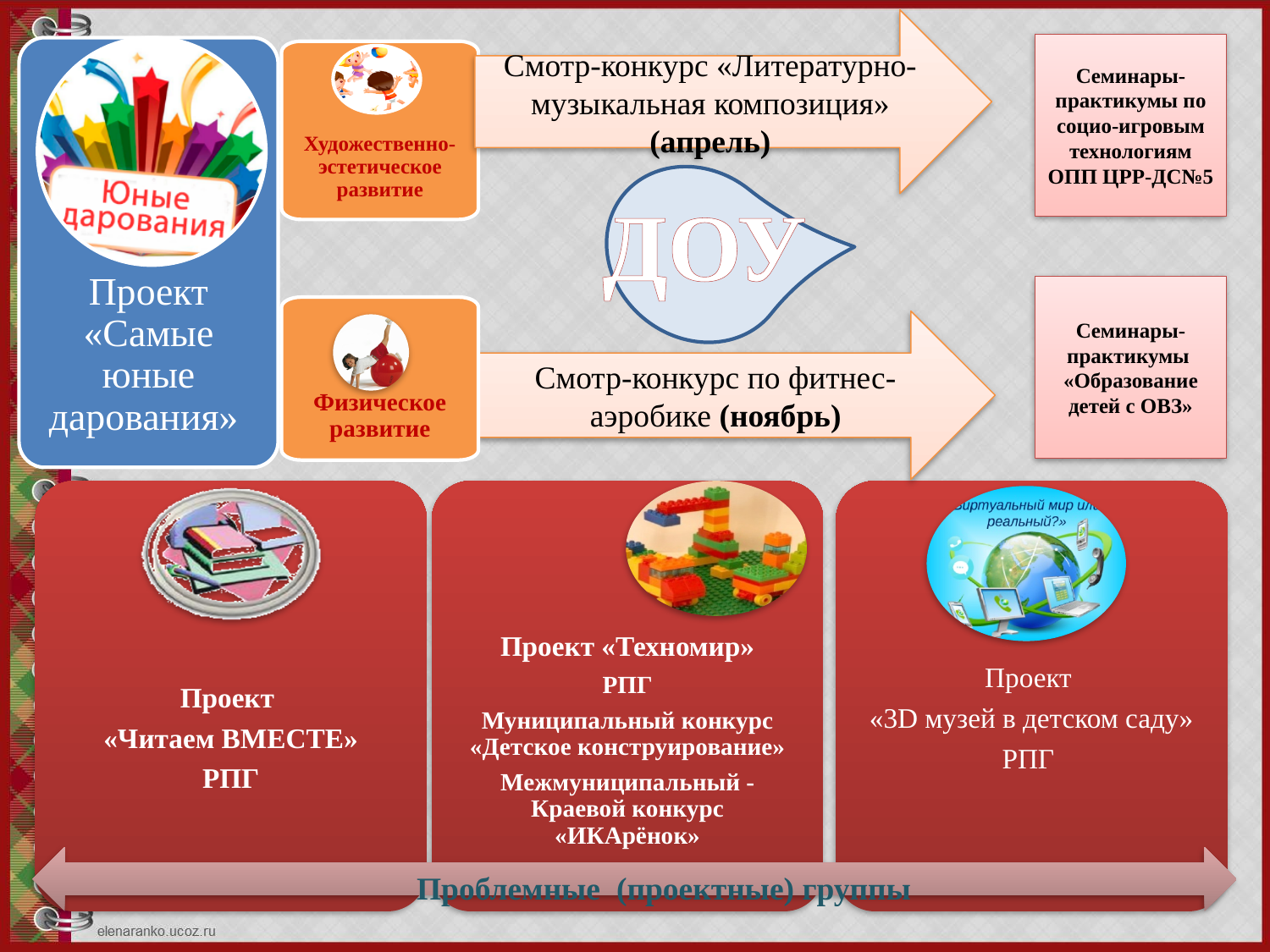

Смотр-конкурс «Литературно-музыкальная композиция» (апрель)
Семинары-практикумы по социо-игровым технологиям ОПП ЦРР-ДС№5

Проект «Самые юные дарования»

Художественно-эстетическое развитие

ДОУ
Семинары-практикумы  «Образование детей с ОВЗ»
Физическое развитие
Смотр-конкурс по фитнес-аэробике (ноябрь)

Проект
«Читаем ВМЕСТЕ»
РПГ
Проект
«3D музей в детском саду»
РПГ

Проект «Техномир»
РПГ
Муниципальный конкурс «Детское конструирование»
Межмуниципальный -Краевой конкурс «ИКАрёнок»

Проблемные  (проектные) группы